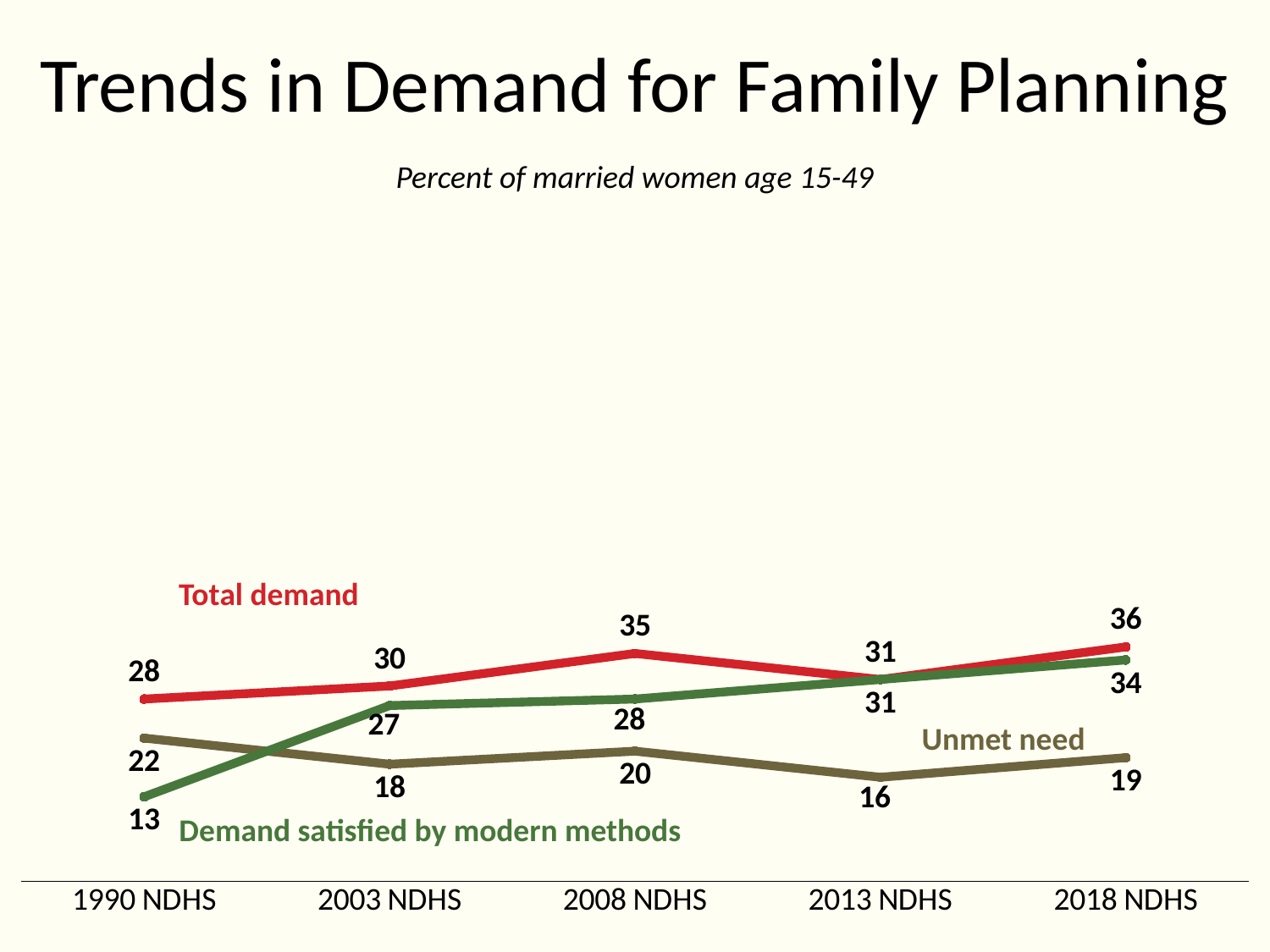

# Trends in Demand for Family Planning
Percent of married women age 15-49

### Chart

| Category | Unmet need | Total demand | Demand satisifed by modern methods |
|---|---|---|---|
| 1990 NDHS | 22.0 | 28.0 | 13.0 |
| 2003 NDHS | 18.0 | 30.0 | 27.0 |
| 2008 NDHS | 20.0 | 35.0 | 28.0 |
| 2013 NDHS | 16.0 | 31.0 | 31.0 |
| 2018 NDHS | 19.0 | 36.0 | 34.0 |
Total demand
Unmet need

Demand satisfied by modern methods